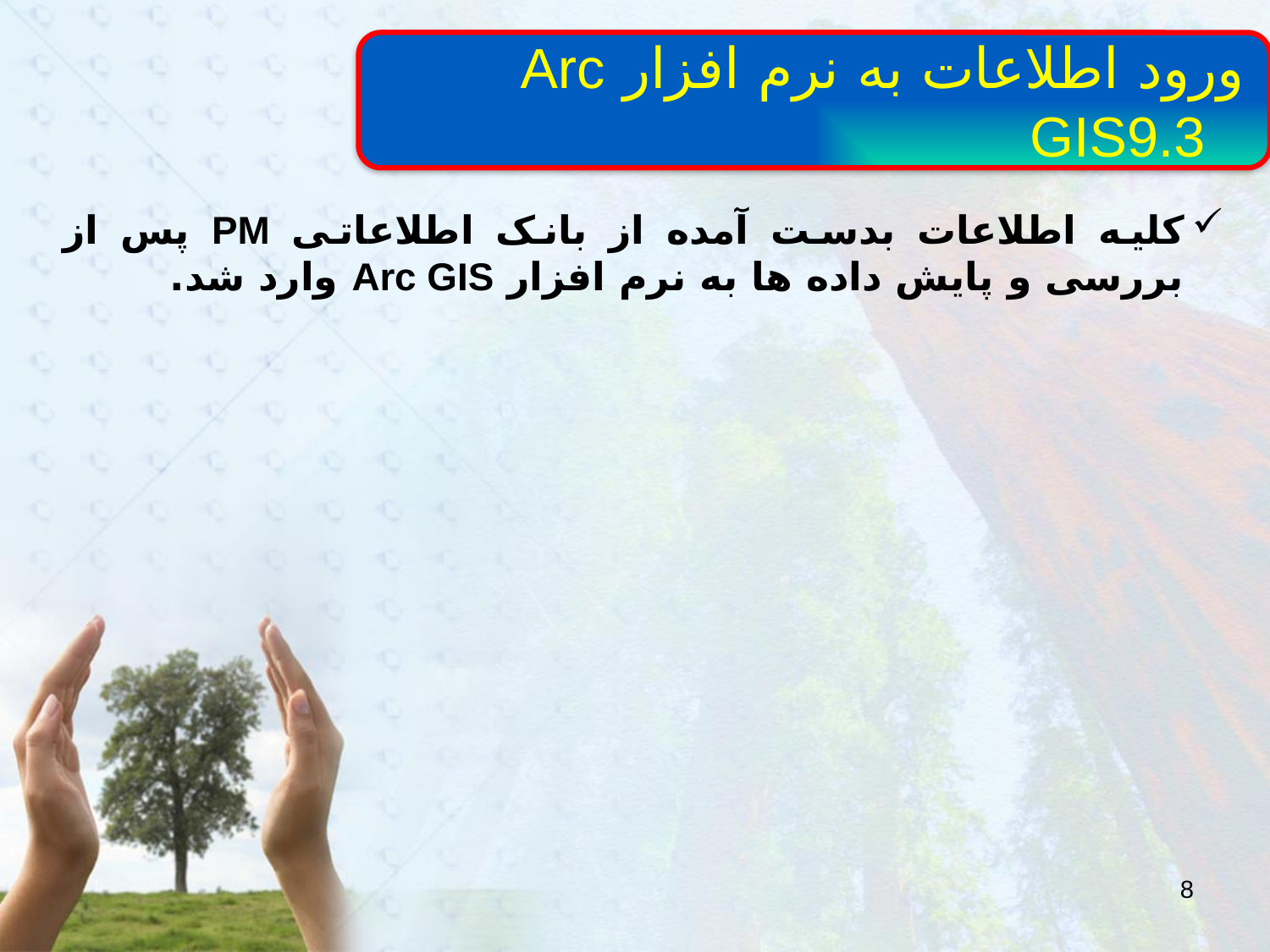

ورود اطلاعات به نرم افزار Arc GIS9.3
کلیه اطلاعات بدست آمده از بانک اطلاعاتی PM پس از بررسی و پایش داده ها به نرم افزار Arc GIS وارد شد.
8